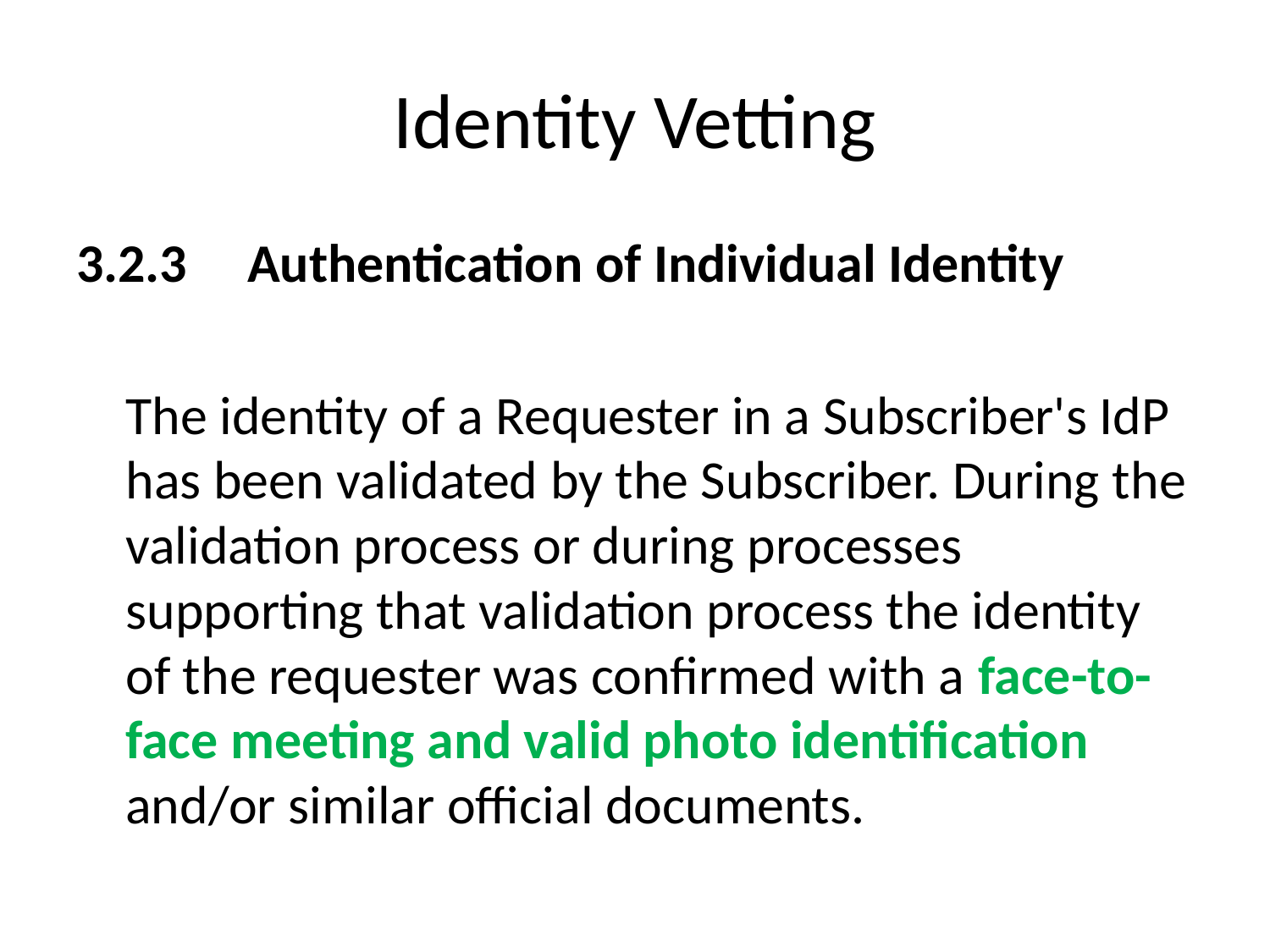

# Identity Vetting
3.2.3	Authentication of Individual Identity

	The identity of a Requester in a Subscriber's IdP has been validated by the Subscriber. During the validation process or during processes supporting that validation process the identity of the requester was confirmed with a face-to-face meeting and valid photo identification and/or similar official documents.